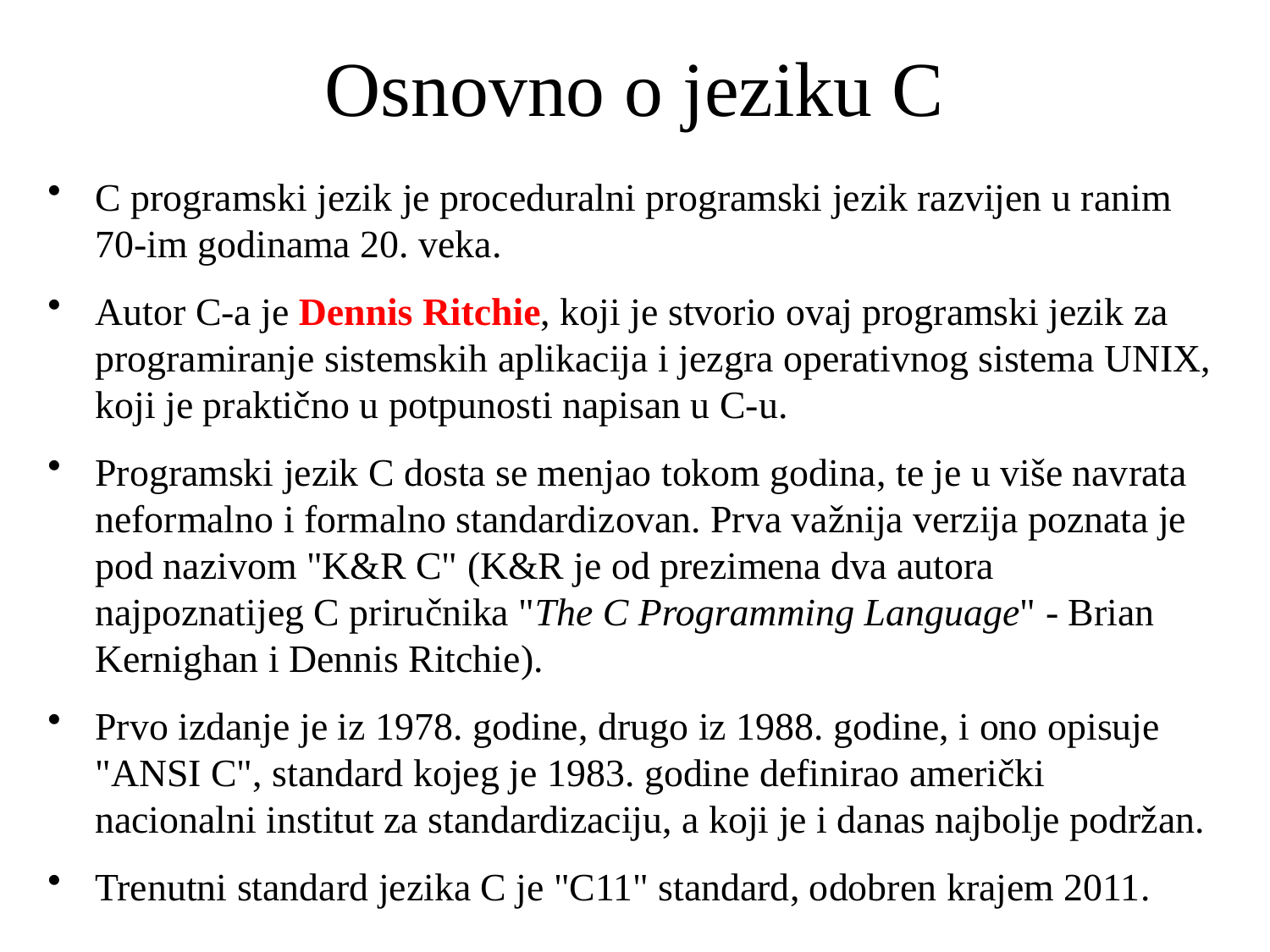

# Osnovno o jeziku C
C programski jezik je proceduralni programski jezik razvijen u ranim 70-im godinama 20. veka.
Autor C-a je Dennis Ritchie, koji je stvorio ovaj programski jezik za programiranje sistemskih aplikacija i jezgra operativnog sistema UNIX, koji je praktično u potpunosti napisan u C-u.
Programski jezik C dosta se menjao tokom godina, te je u više navrata neformalno i formalno standardizovan. Prva važnija verzija poznata je pod nazivom "K&R C" (K&R je od prezimena dva autora najpoznatijeg C priručnika "The C Programming Language" - Brian Kernighan i Dennis Ritchie).
Prvo izdanje je iz 1978. godine, drugo iz 1988. godine, i ono opisuje "ANSI C", standard kojeg je 1983. godine definirao američki nacionalni institut za standardizaciju, a koji je i danas najbolje podržan.
Trenutni standard jezika C je "C11" standard, odobren krajem 2011.